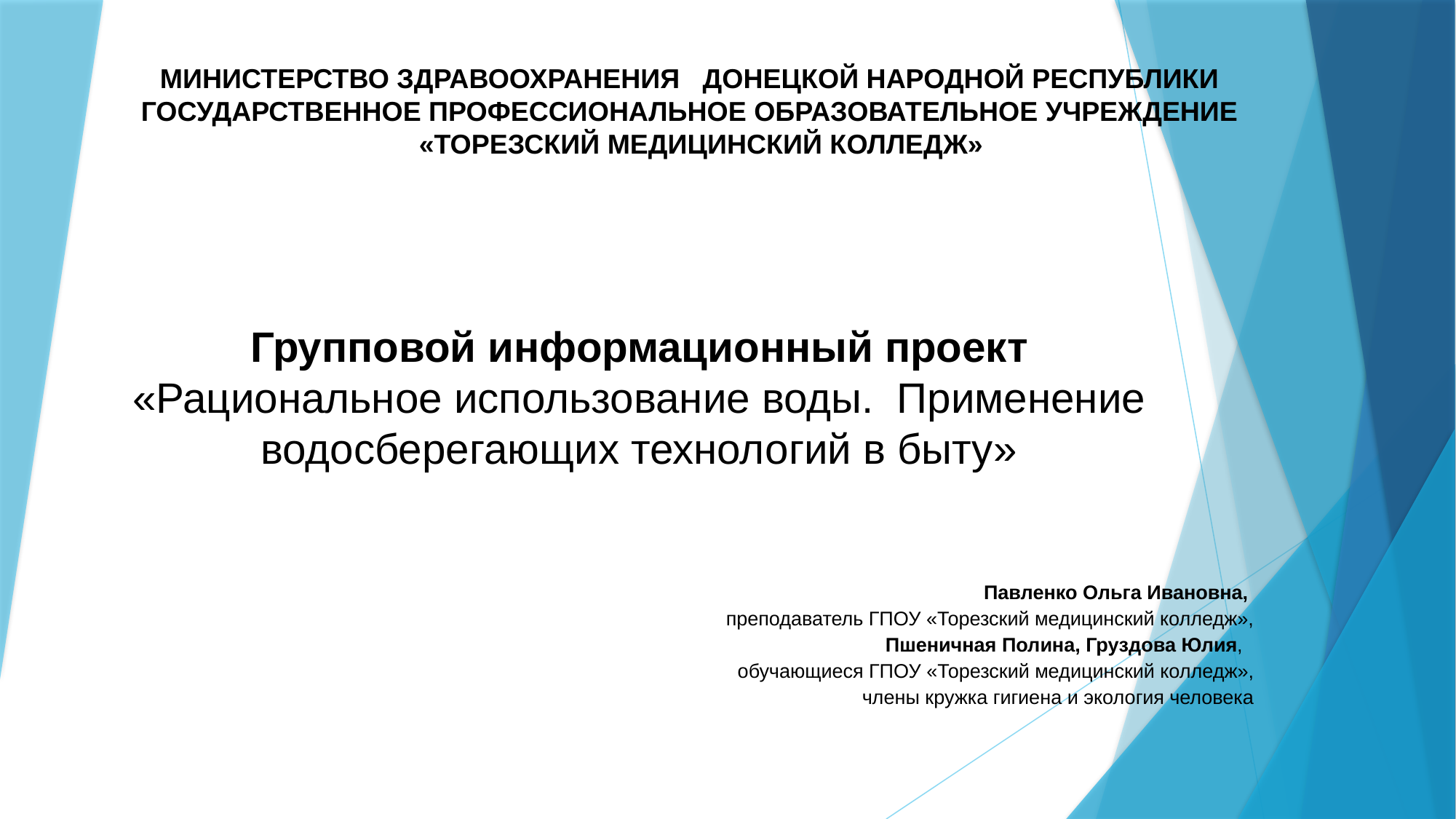

МИНИСТЕРСТВО ЗДРАВООХРАНЕНИЯ   ДОНЕЦКОЙ НАРОДНОЙ РЕСПУБЛИКИ   ГОСУДАРСТВЕННОЕ ПРОФЕССИОНАЛЬНОЕ ОБРАЗОВАТЕЛЬНОЕ УЧРЕЖДЕНИЕ
 «ТОРЕЗСКИЙ МЕДИЦИНСКИЙ КОЛЛЕДЖ»
# Групповой информационный проект «Рациональное использование воды.  Применение водосберегающих технологий в быту»
Павленко Ольга Ивановна,
преподаватель ГПОУ «Торезский медицинский колледж»,
Пшеничная Полина, Груздова Юлия,
обучающиеся ГПОУ «Торезский медицинский колледж»,
 члены кружка гигиена и экология человека